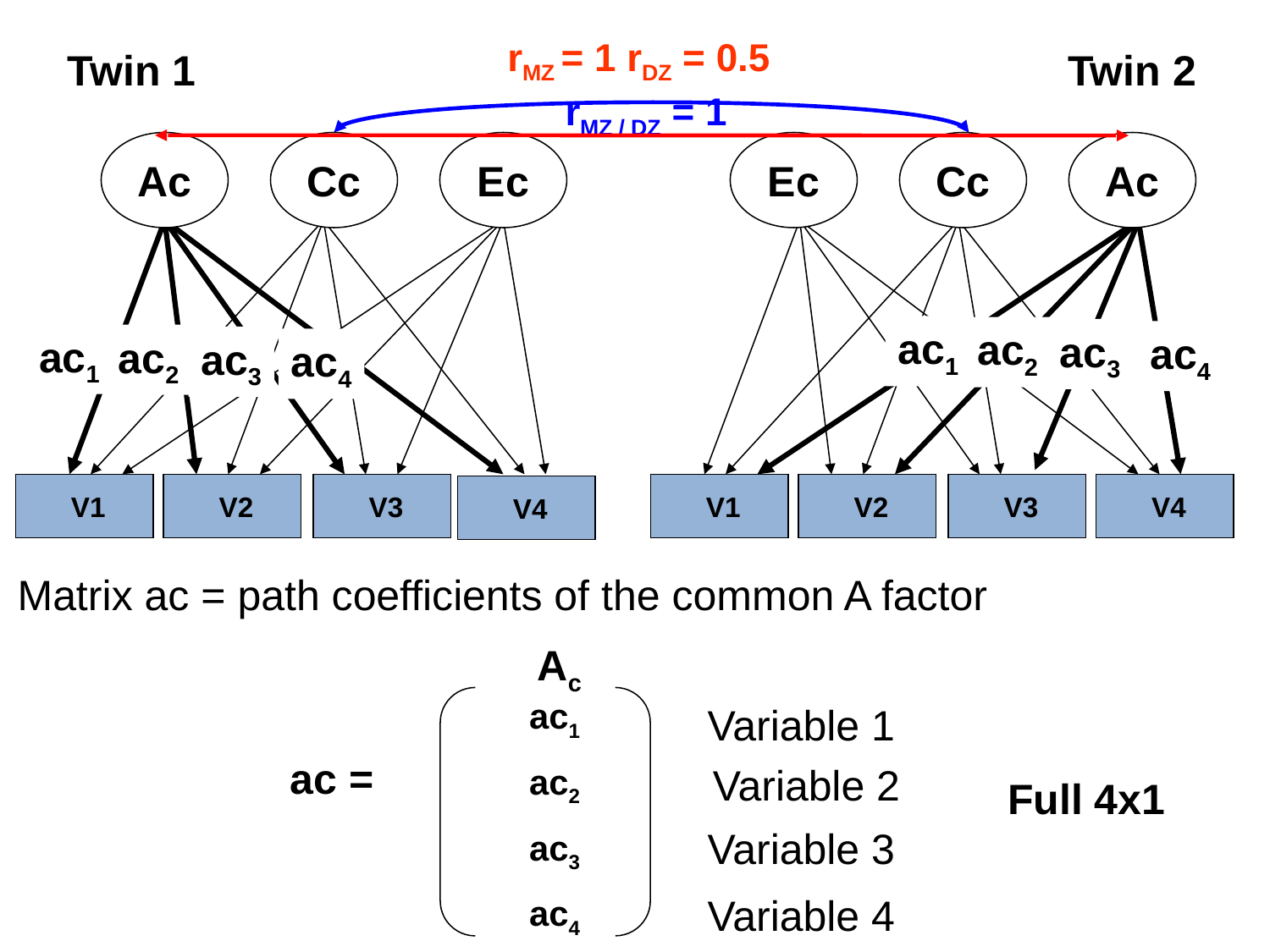

rMZ = 1 rDZ = 0.5
Twin 1
Twin 2
rMZ / DZ = 1
Ac
Cc
Ec
Ec
Cc
Ac

ac1
ac2
ac3
ac4
ac1
ac2
ac3
ac4
 V2
 V3
 V2
 V3
 V4
 V1
 V1
 V4
Matrix ac = path coefficients of the common A factor
Ac

ac1
ac2
ac3
ac4
Variable 1
ac =
Variable 2
Full 4x1
Variable 3
Variable 4